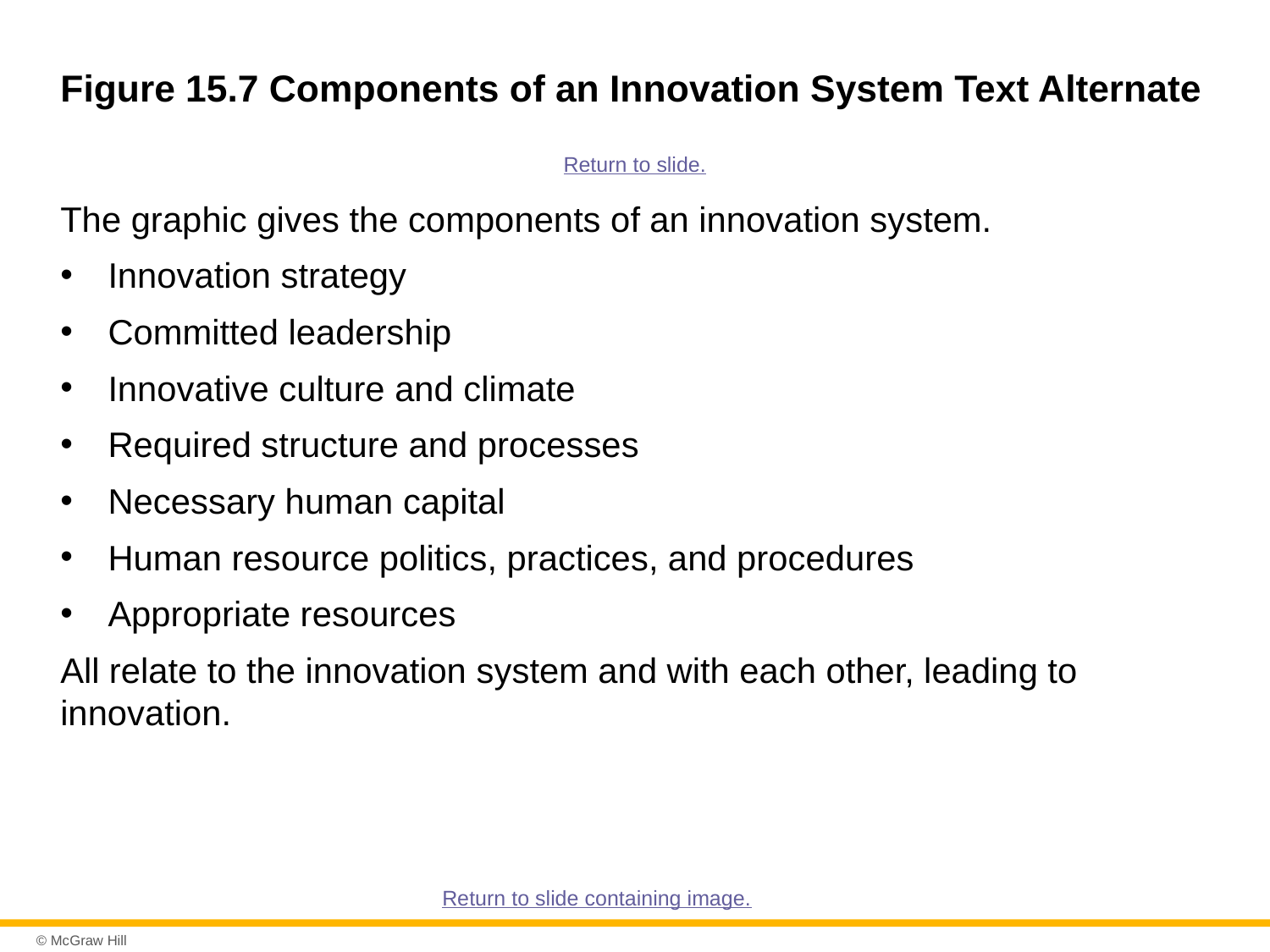

# Figure 15.7 Components of an Innovation System Text Alternate
Return to slide.
The graphic gives the components of an innovation system.
Innovation strategy
Committed leadership
Innovative culture and climate
Required structure and processes
Necessary human capital
Human resource politics, practices, and procedures
Appropriate resources
All relate to the innovation system and with each other, leading to innovation.

Return to slide containing image.